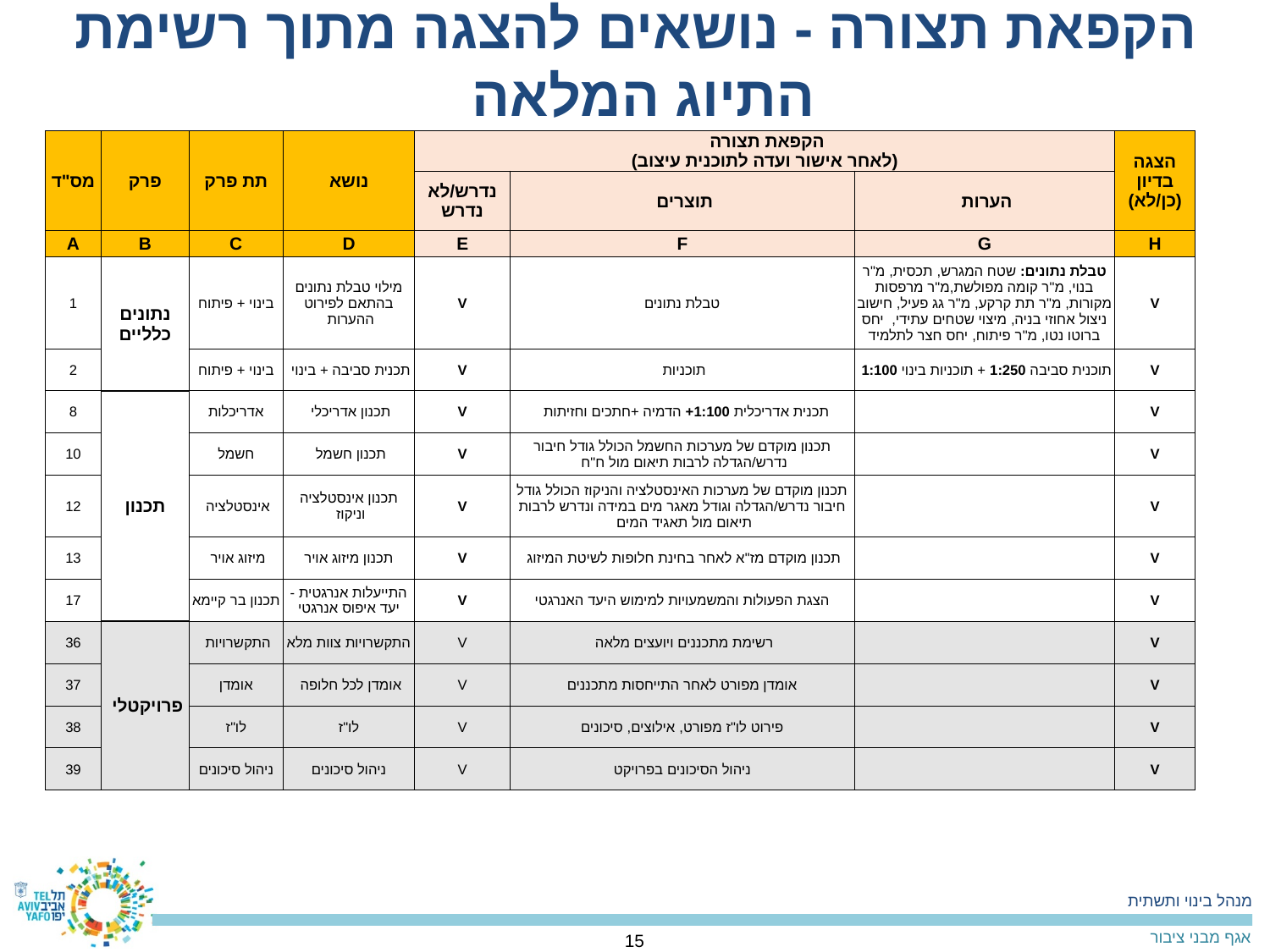

הקפאת תצורה - נושאים להצגה מתוך רשימת התיוג המלאה
| מס"ד | פרק | תת פרק | נושא | הקפאת תצורה (לאחר אישור ועדה לתוכנית עיצוב) |  |  | הצגה בדיון (כן/לא) |
| --- | --- | --- | --- | --- | --- | --- | --- |
|  |  |  |  | נדרש/לא נדרש | תוצרים | הערות |  |
| A | B | C | D | E | F | G | H |
| 1 | נתונים כלליים | בינוי + פיתוח | מילוי טבלת נתונים בהתאם לפירוט ההערות | V | טבלת נתונים | טבלת נתונים: שטח המגרש, תכסית, מ"ר בנוי, מ"ר קומה מפולשת,מ"ר מרפסות מקורות, מ"ר תת קרקע, מ"ר גג פעיל, חישוב ניצול אחוזי בניה, מיצוי שטחים עתידי, יחס ברוטו נטו, מ"ר פיתוח, יחס חצר לתלמיד | V |
| 2 |  | בינוי + פיתוח | תכנית סביבה + בינוי | V | תוכניות | תוכנית סביבה 1:250 + תוכניות בינוי 1:100 | V |
| 8 | תכנון | אדריכלות | תכנון אדריכלי | V | תכנית אדריכלית 1:100+ הדמיה +חתכים וחזיתות |  | V |
| 10 |  | חשמל | תכנון חשמל | V | תכנון מוקדם של מערכות החשמל הכולל גודל חיבור נדרש/הגדלה לרבות תיאום מול ח"ח |  | V |
| 12 |  | אינסטלציה | תכנון אינסטלציה וניקוז | V | תכנון מוקדם של מערכות האינסטלציה והניקוז הכולל גודל חיבור נדרש/הגדלה וגודל מאגר מים במידה ונדרש לרבות תיאום מול תאגיד המים |  | V |
| 13 |  | מיזוג אויר | תכנון מיזוג אויר | V | תכנון מוקדם מז"א לאחר בחינת חלופות לשיטת המיזוג |  | V |
| 17 |  | תכנון בר קיימא | התייעלות אנרגטית - יעד איפוס אנרגטי | V | הצגת הפעולות והמשמעויות למימוש היעד האנרגטי |  | V |
| 36 | פרויקטלי | התקשרויות | התקשרויות צוות מלא | V | רשימת מתכננים ויועצים מלאה |  | V |
| 37 |  | אומדן | אומדן לכל חלופה | V | אומדן מפורט לאחר התייחסות מתכננים |  | V |
| 38 |  | לו"ז | לו"ז | V | פירוט לו"ז מפורט, אילוצים, סיכונים |  | V |
| 39 |  | ניהול סיכונים | ניהול סיכונים | V | ניהול הסיכונים בפרויקט |  | V |